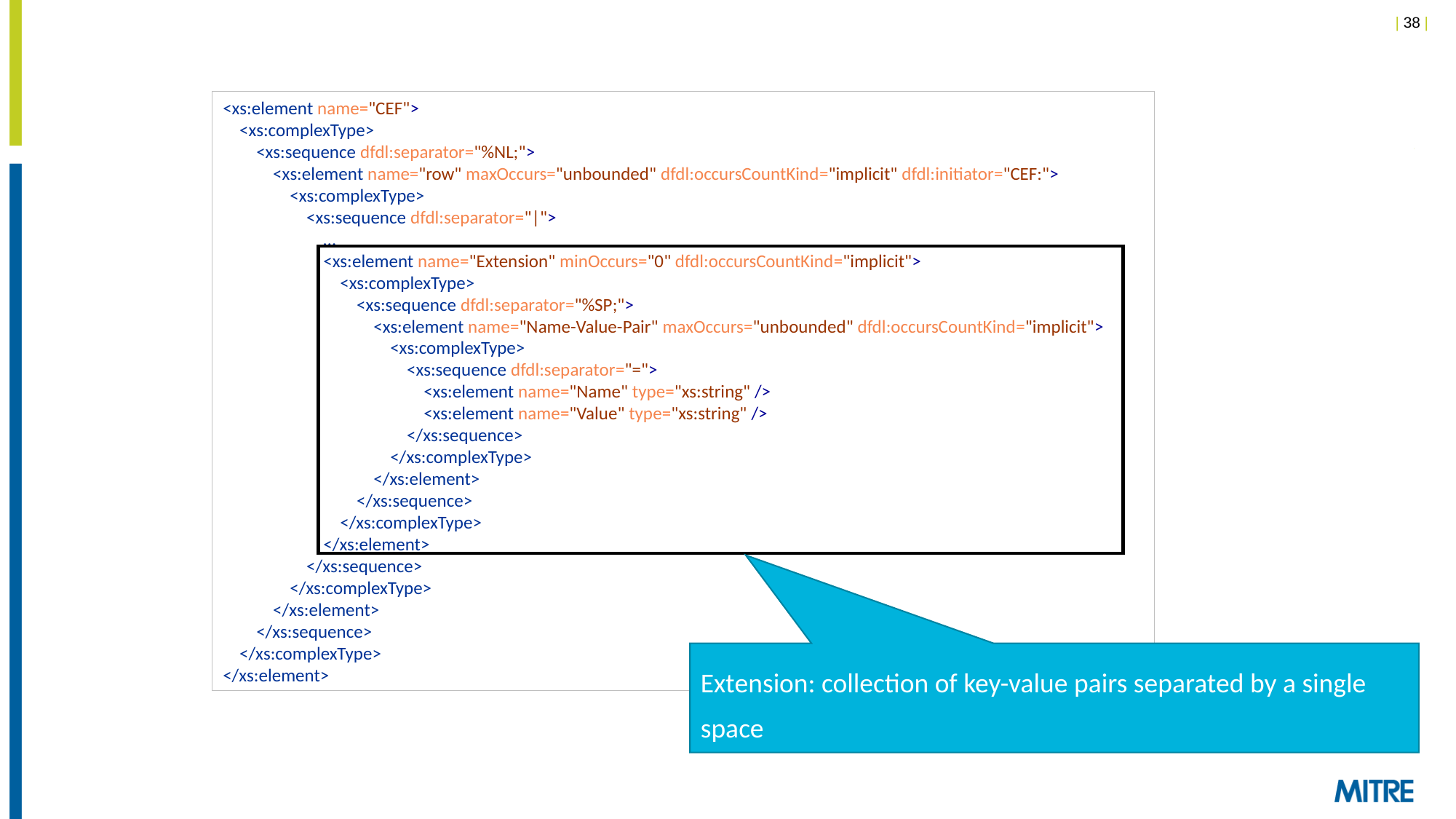

<xs:element name="CEF">
    <xs:complexType>
        <xs:sequence dfdl:separator="%NL;">
            <xs:element name="row" maxOccurs="unbounded" dfdl:occursCountKind="implicit" dfdl:initiator="CEF:">
                <xs:complexType>
                    <xs:sequence dfdl:separator="|">
                        …
                        <xs:element name="Extension" minOccurs="0" dfdl:occursCountKind="implicit">
                            <xs:complexType>
                                <xs:sequence dfdl:separator="%SP;">
                                    <xs:element name="Name-Value-Pair" maxOccurs="unbounded" dfdl:occursCountKind="implicit">
                                        <xs:complexType>
                                            <xs:sequence dfdl:separator="=">
                                                <xs:element name="Name" type="xs:string" />
                                                <xs:element name="Value" type="xs:string" />
                                            </xs:sequence>
                                        </xs:complexType>
                                    </xs:element>
                                </xs:sequence>
                            </xs:complexType>
                        </xs:element>
                    </xs:sequence>
                </xs:complexType>
            </xs:element>
        </xs:sequence>
    </xs:complexType>
</xs:element>

Extension: collection of key-value pairs separated by a single space